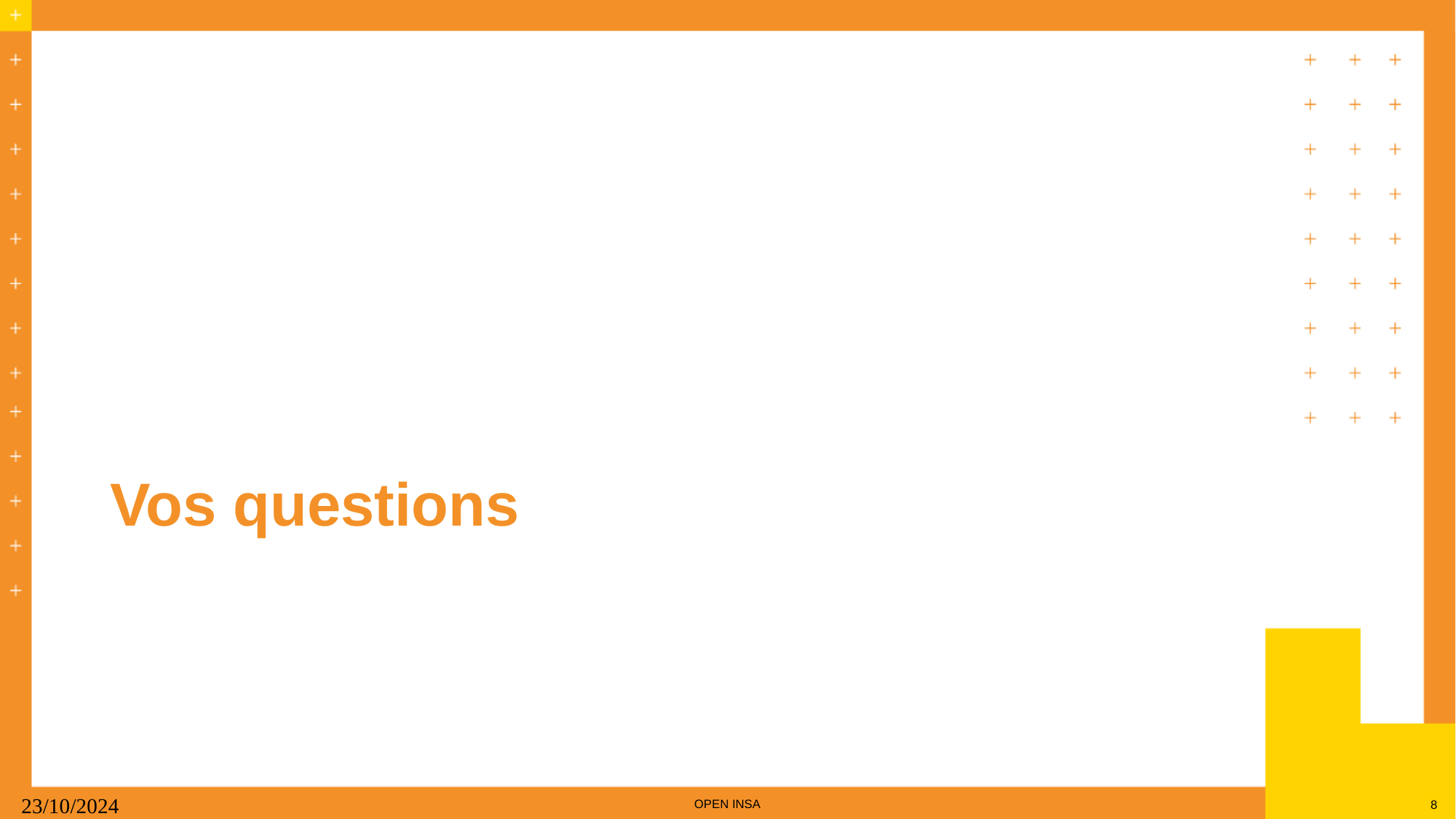

# Vos questions
OPEN INSA
8
23/10/2024